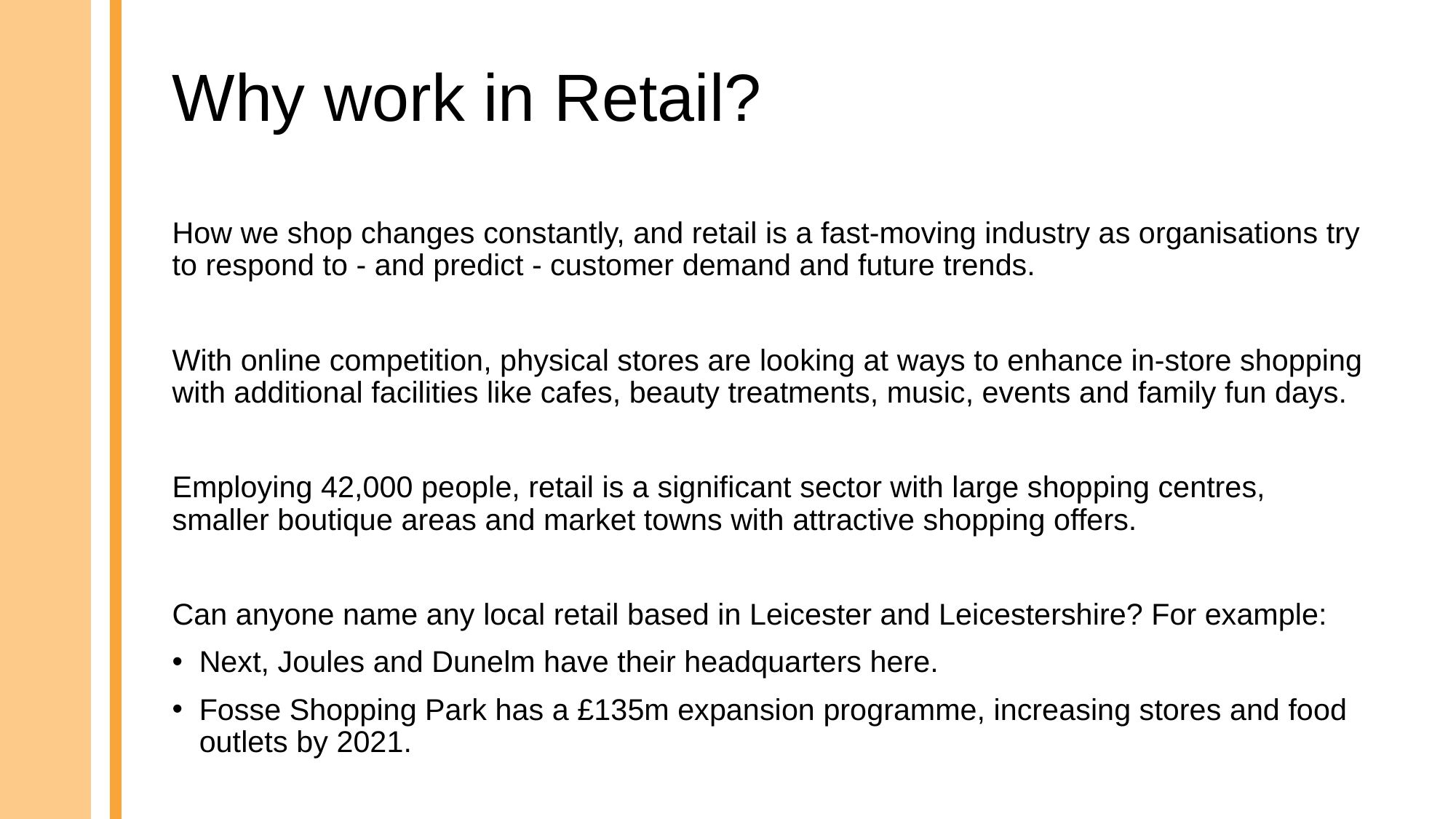

# Why work in Retail?

How we shop changes constantly, and retail is a fast-moving industry as organisations try to respond to - and predict - customer demand and future trends.

With online competition, physical stores are looking at ways to enhance in-store shopping with additional facilities like cafes, beauty treatments, music, events and family fun days.

Employing 42,000 people, retail is a significant sector with large shopping centres, smaller boutique areas and market towns with attractive shopping offers.

Can anyone name any local retail based in Leicester and Leicestershire? For example:
Next, Joules and Dunelm have their headquarters here.
Fosse Shopping Park has a £135m expansion programme, increasing stores and food outlets by 2021.